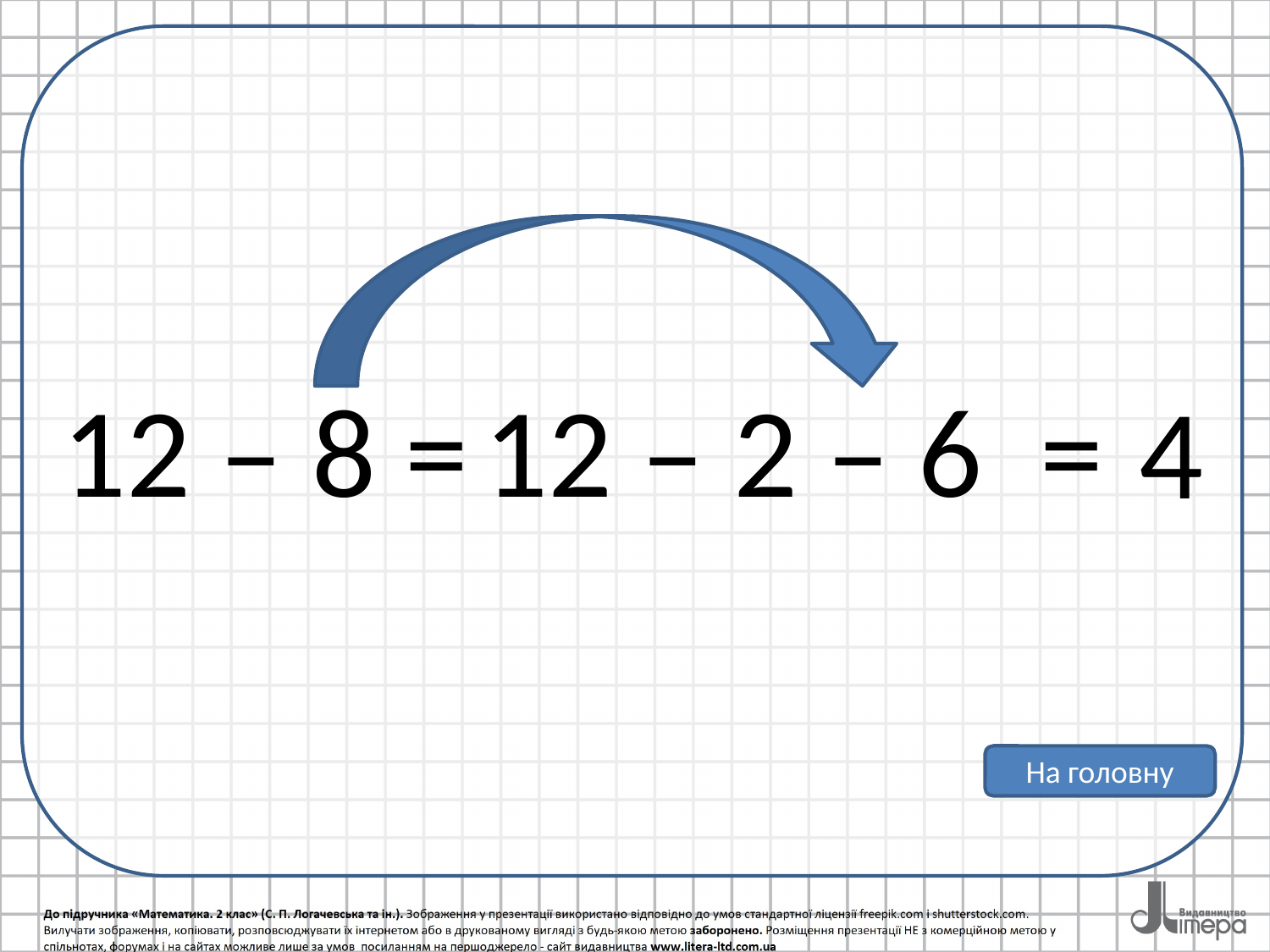

12 – 8 =
 12 – 2 – 6  =
4
На головну